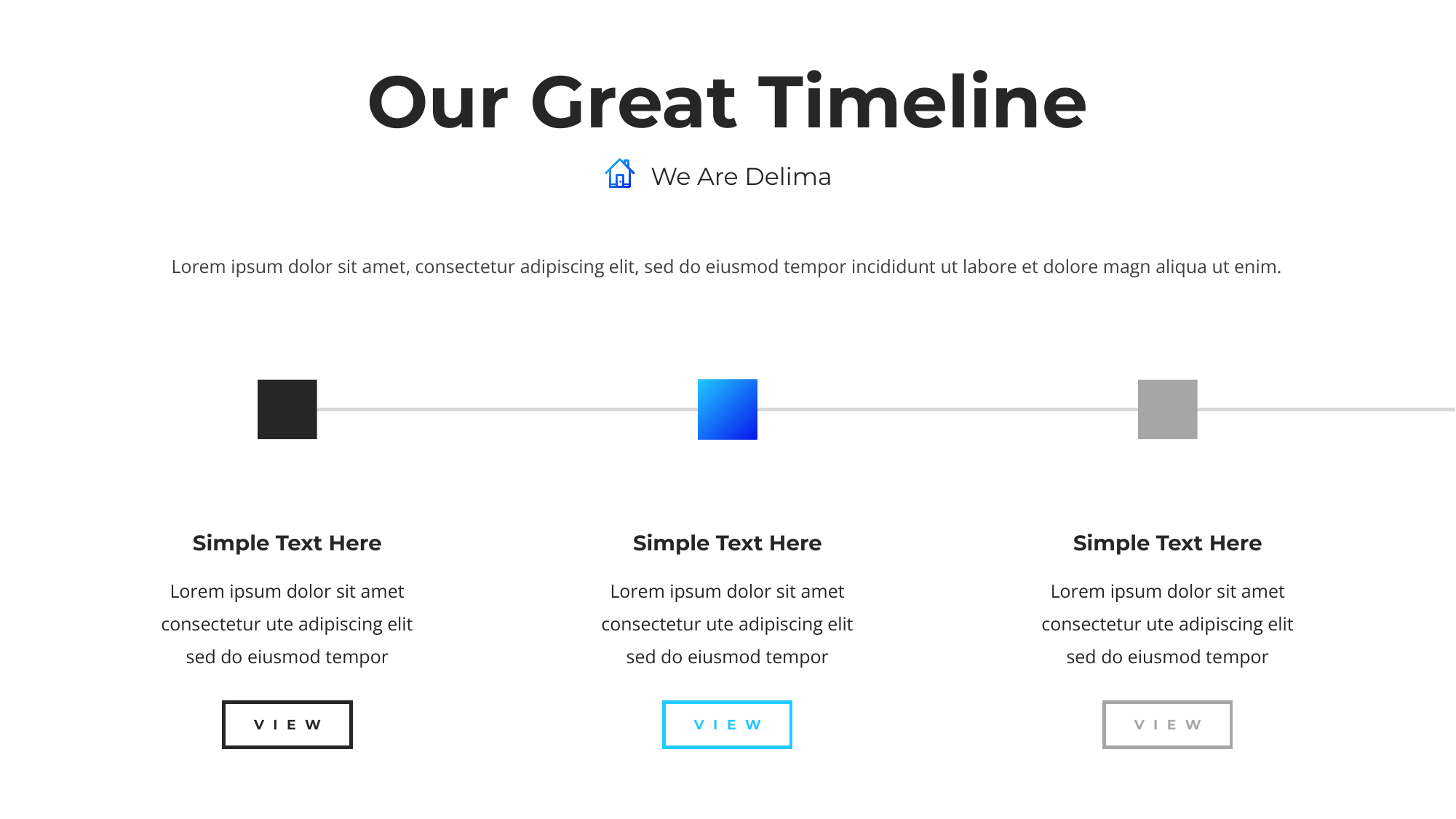

Our Great Timeline
We Are Delima

Lorem ipsum dolor sit amet, consectetur adipiscing elit, sed do eiusmod tempor incididunt ut labore et dolore magn aliqua ut enim.

Simple Text Here
Lorem ipsum dolor sit amet consectetur ute adipiscing elit sed do eiusmod tempor

VIEW
Simple Text Here
Lorem ipsum dolor sit amet consectetur ute adipiscing elit sed do eiusmod tempor

VIEW
Simple Text Here
Lorem ipsum dolor sit amet consectetur ute adipiscing elit sed do eiusmod tempor

VIEW